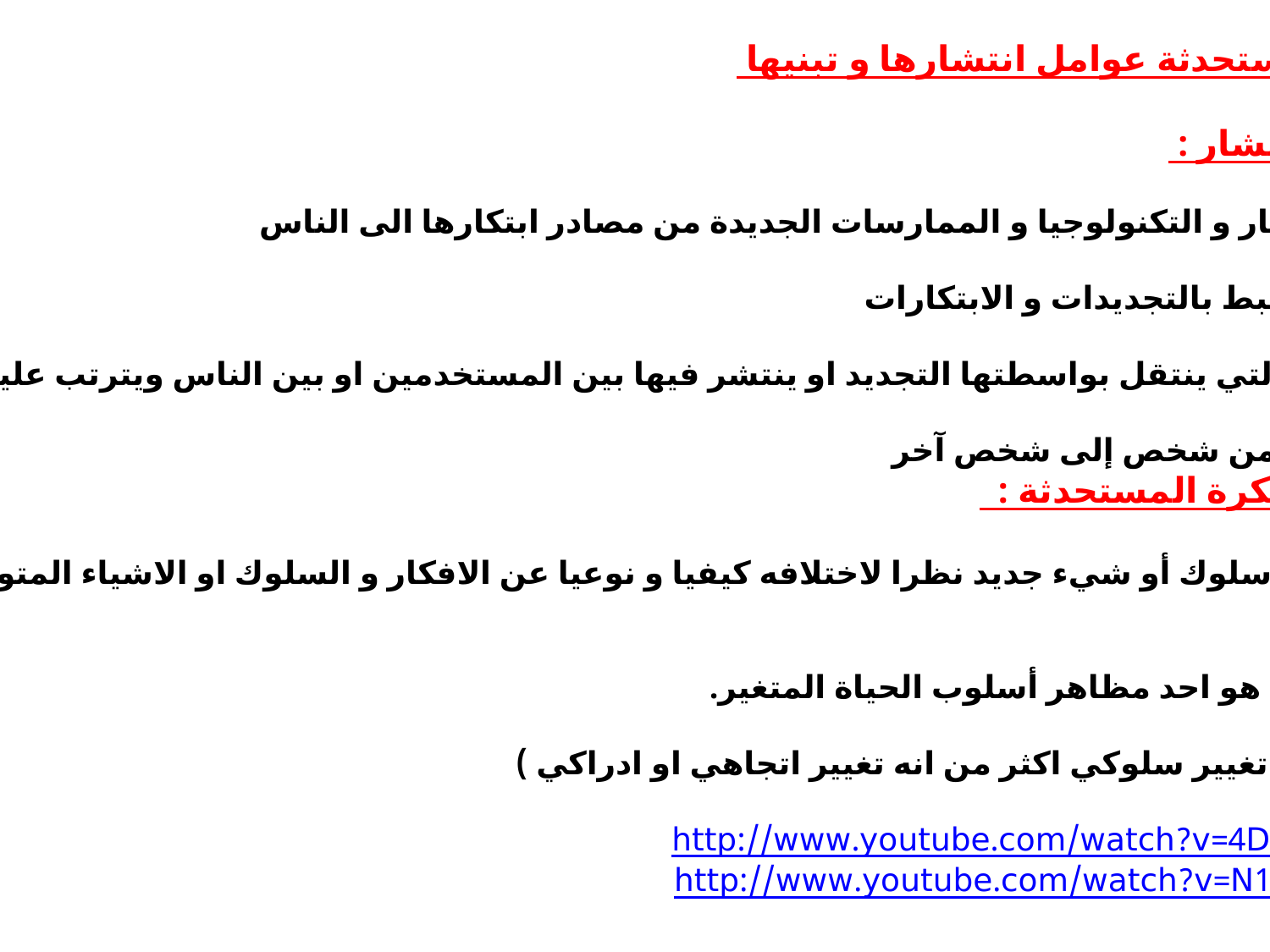

الأفكار المستحدثة عوامل انتشارها و تبنيها

مفهوم الانتشار :

انتقال الأفكار و التكنولوجيا و الممارسات الجديدة من مصادر ابتكارها الى الناس

الانتشار مرتبط بالتجديدات و الابتكارات

هو العملية التي ينتقل بواسطتها التجديد او ينتشر فيها بين المستخدمين او بين الناس ويترتب عليه انتقال

فكرة جديدة من شخص إلى شخص آخر
مفهوم الفكرة المستحدثة :

أيه أفكار أو سلوك أو شيء جديد نظرا لاختلافه كيفيا و نوعيا عن الافكار و السلوك او الاشياء المتواجدة
بالفعل

تبني الفكرة هو احد مظاهر أسلوب الحياة المتغير.

هذا التبني ( تغيير سلوكي اكثر من انه تغيير اتجاهي او ادراكي )

http://www.youtube.com/watch?v=4Dw7GFVSDu8
http://www.youtube.com/watch?v=N13n06ypQMQ